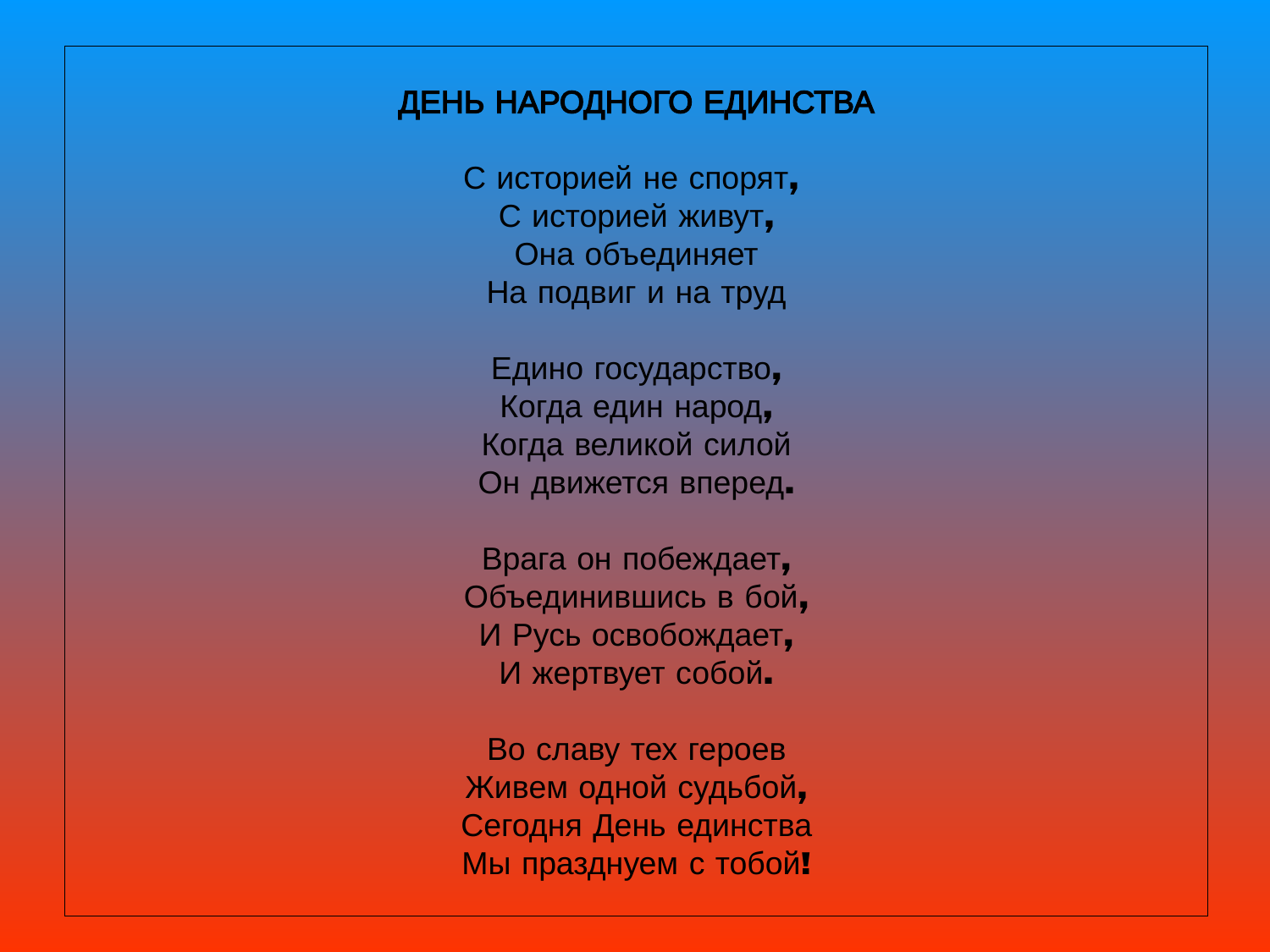

# ДЕНЬ НАРОДНОГО ЕДИНСТВА С историей не спорят, С историей живут, Она объединяет На подвиг и на труд Едино государство, Когда един народ, Когда великой силой Он движется вперед. Врага он побеждает, Объединившись в бой, И Русь освобождает, И жертвует собой. Во славу тех героев Живем одной судьбой, Сегодня День единства Мы празднуем с тобой!